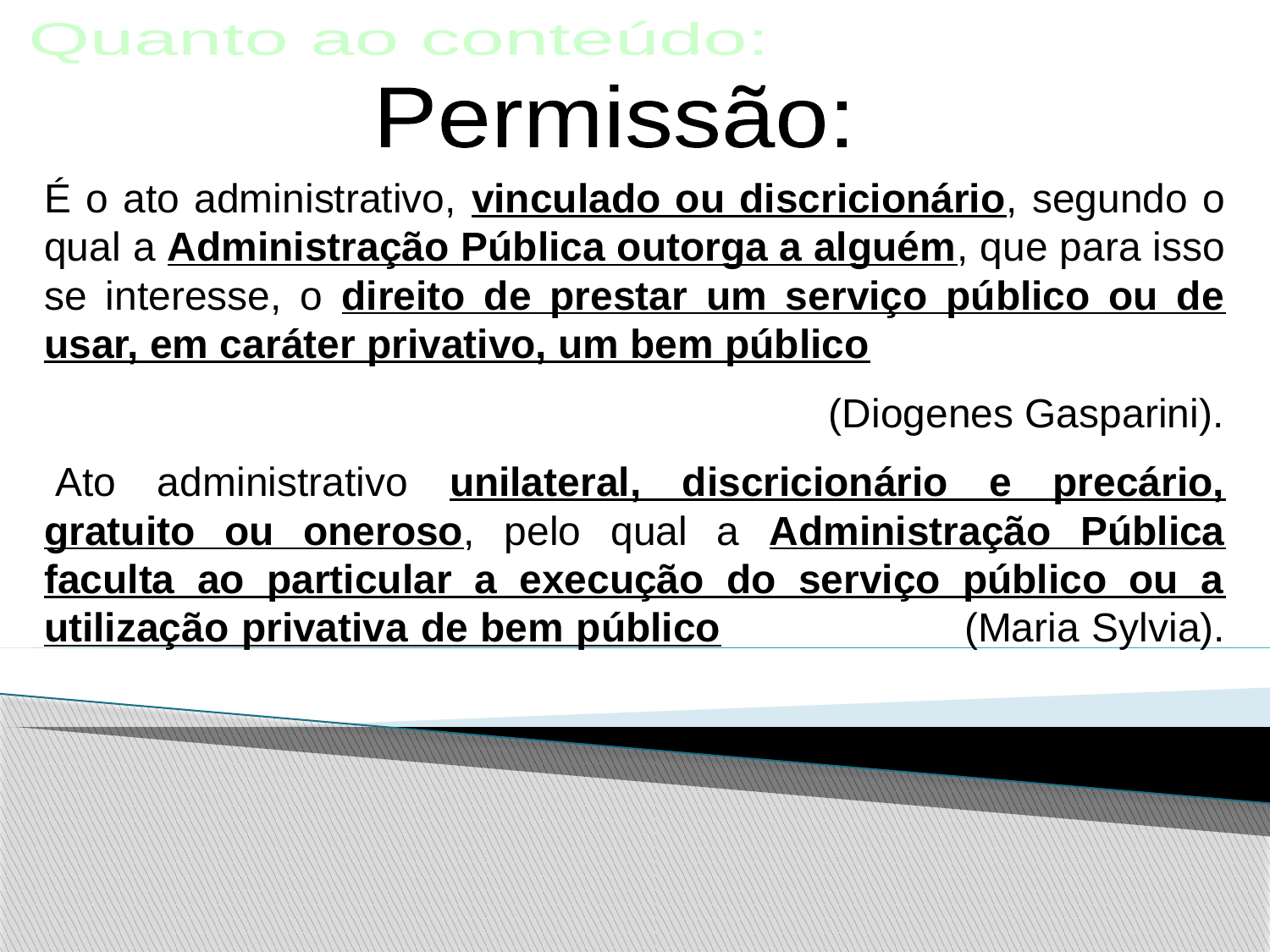

Quanto ao conteúdo:
Permissão:
É o ato administrativo, vinculado ou discricionário, segundo o qual a Administração Pública outorga a alguém, que para isso se interesse, o direito de prestar um serviço público ou de usar, em caráter privativo, um bem público
						  (Diogenes Gasparini).
 Ato administrativo unilateral, discricionário e precário, gratuito ou oneroso, pelo qual a Administração Pública faculta ao particular a execução do serviço público ou a utilização privativa de bem público 		  (Maria Sylvia).